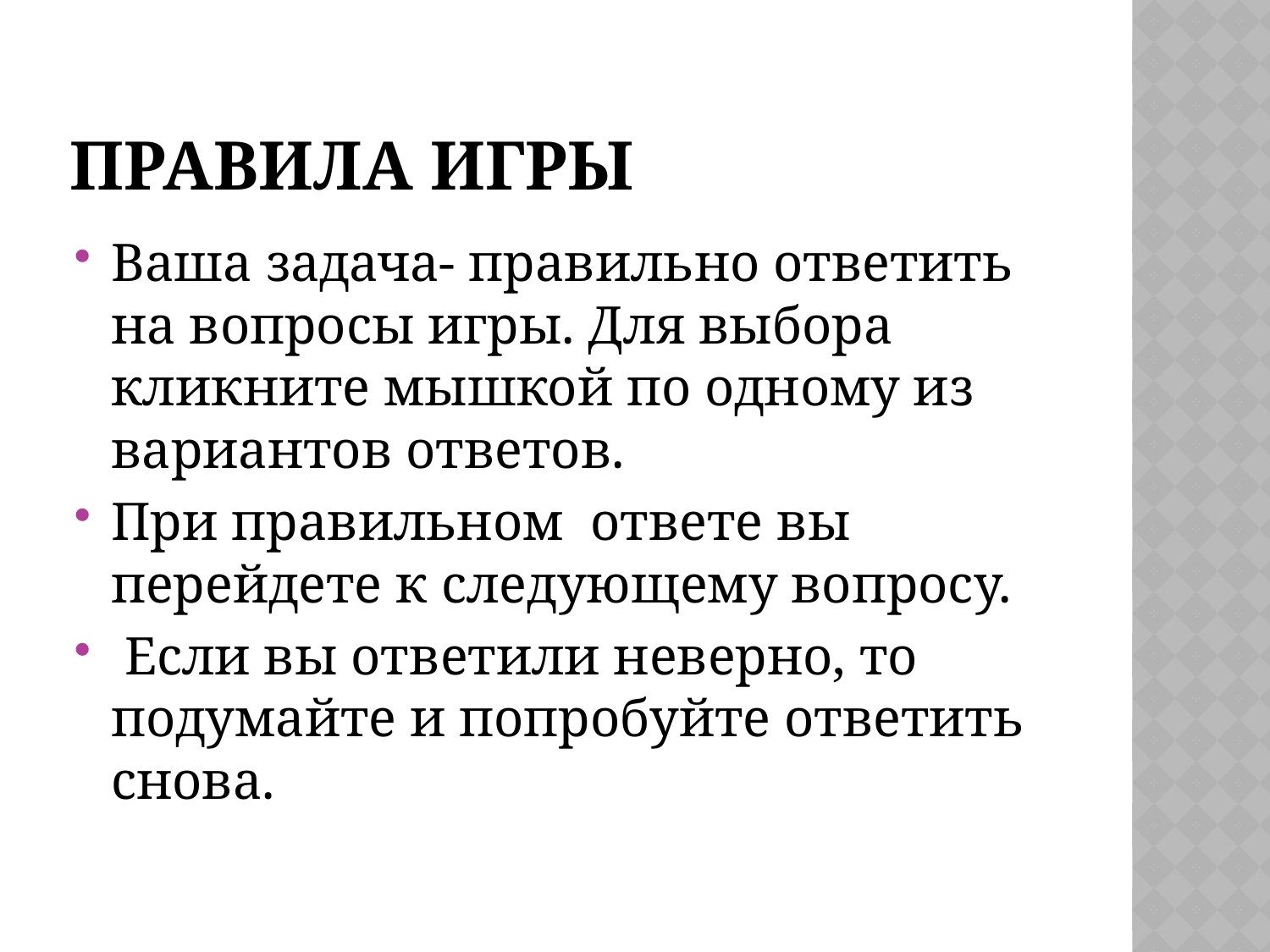

# Правила игры
Ваша задача- правильно ответить на вопросы игры. Для выбора кликните мышкой по одному из вариантов ответов.
При правильном  ответе вы  перейдете к следующему вопросу.
 Если вы ответили неверно, то подумайте и попробуйте ответить снова.